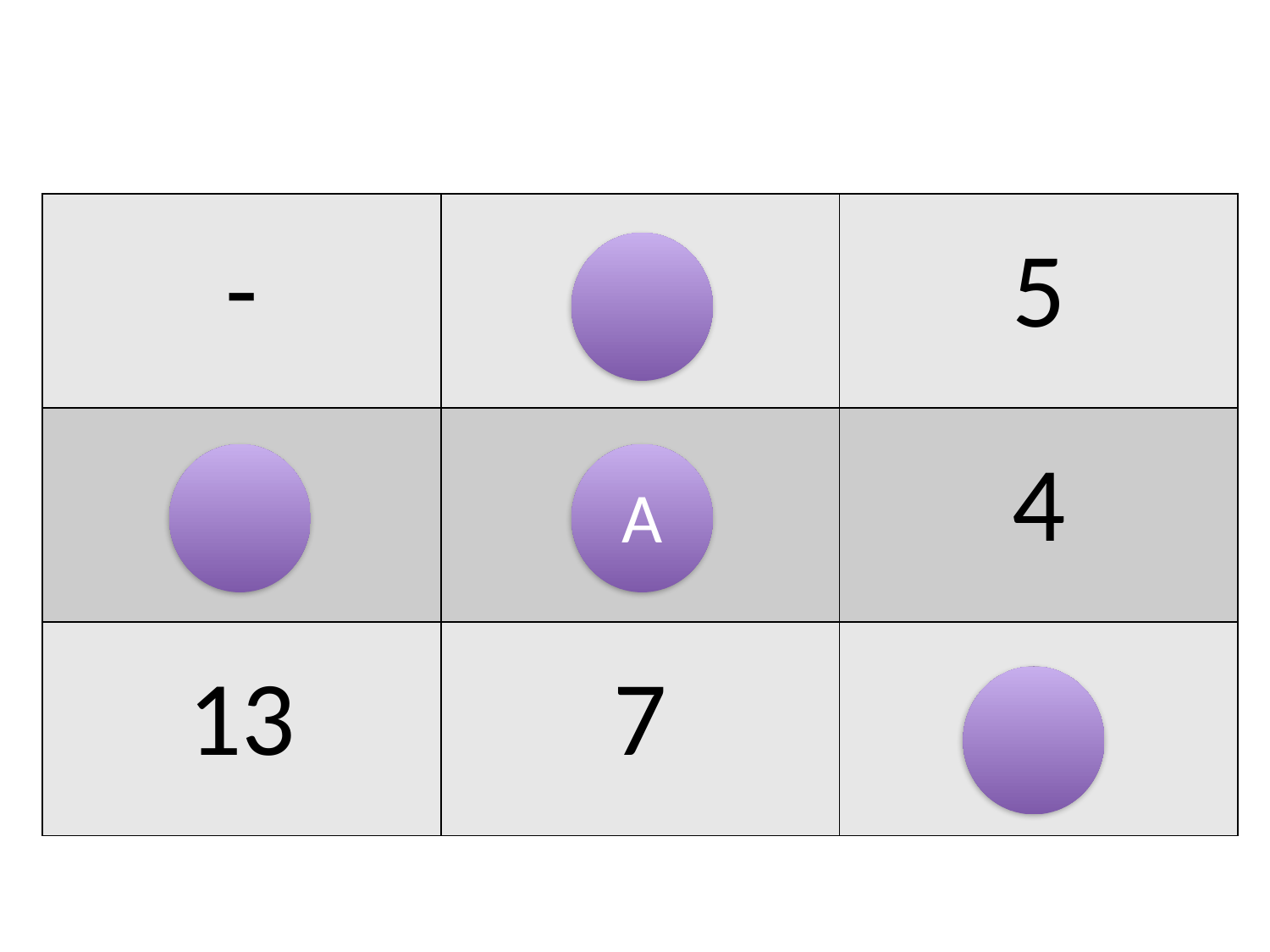

| - | 6 | 5 |
| --- | --- | --- |
| 9 | 3 | 4 |
| 13 | 7 | 8 |

A